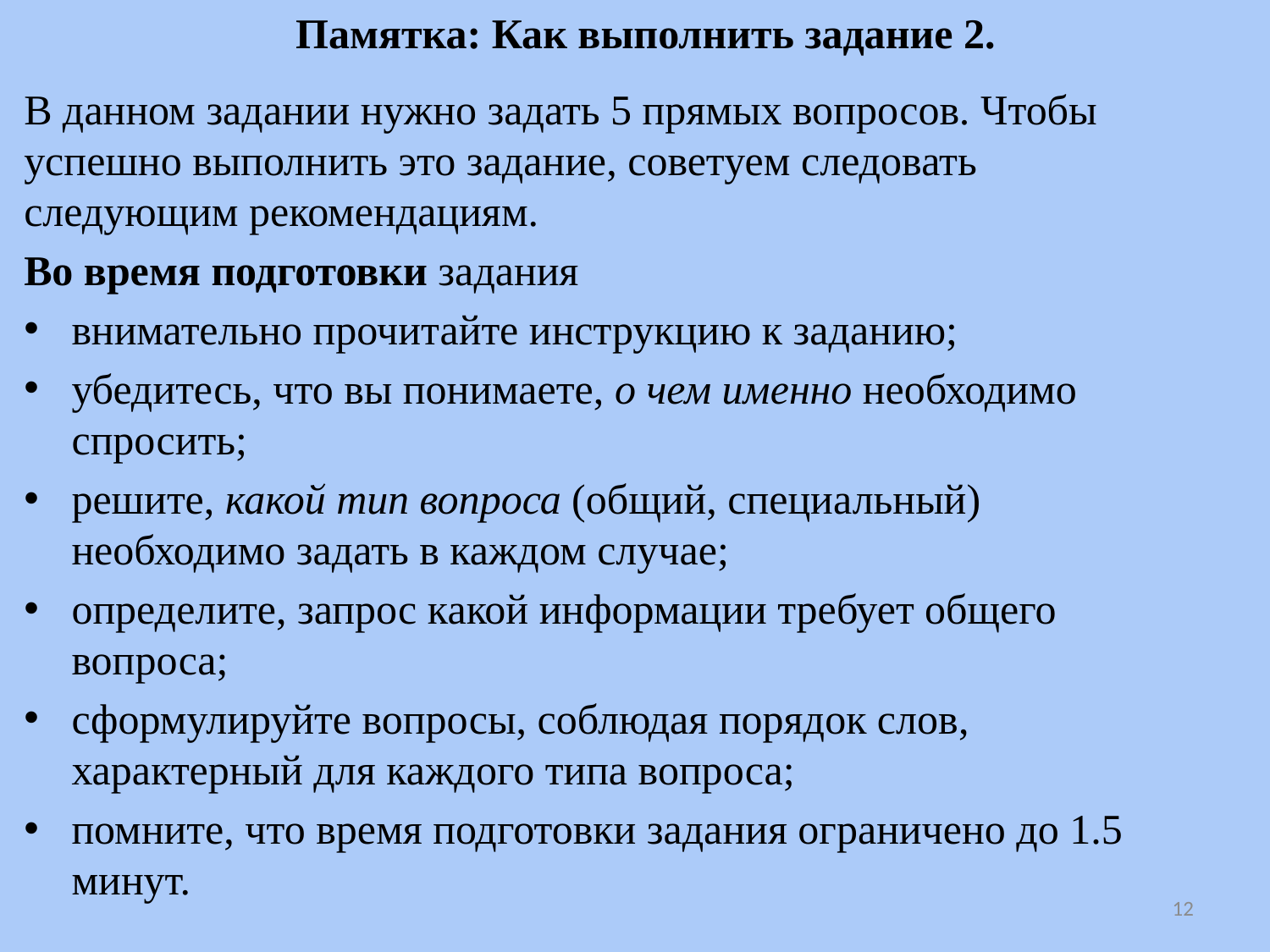

# Памятка: Как выполнить задание 2.
В данном задании нужно задать 5 прямых вопросов. Чтобы успешно выполнить это задание, советуем следовать следующим рекомендациям.
Во время подготовки задания
внимательно прочитайте инструкцию к заданию;
убедитесь, что вы понимаете, о чем именно необходимо спросить;
решите, какой тип вопроса (общий, специальный) необходимо задать в каждом случае;
определите, запрос какой информации требует общего вопроса;
сформулируйте вопросы, соблюдая порядок слов, характерный для каждого типа вопроса;
помните, что время подготовки задания ограничено до 1.5 минут.
12